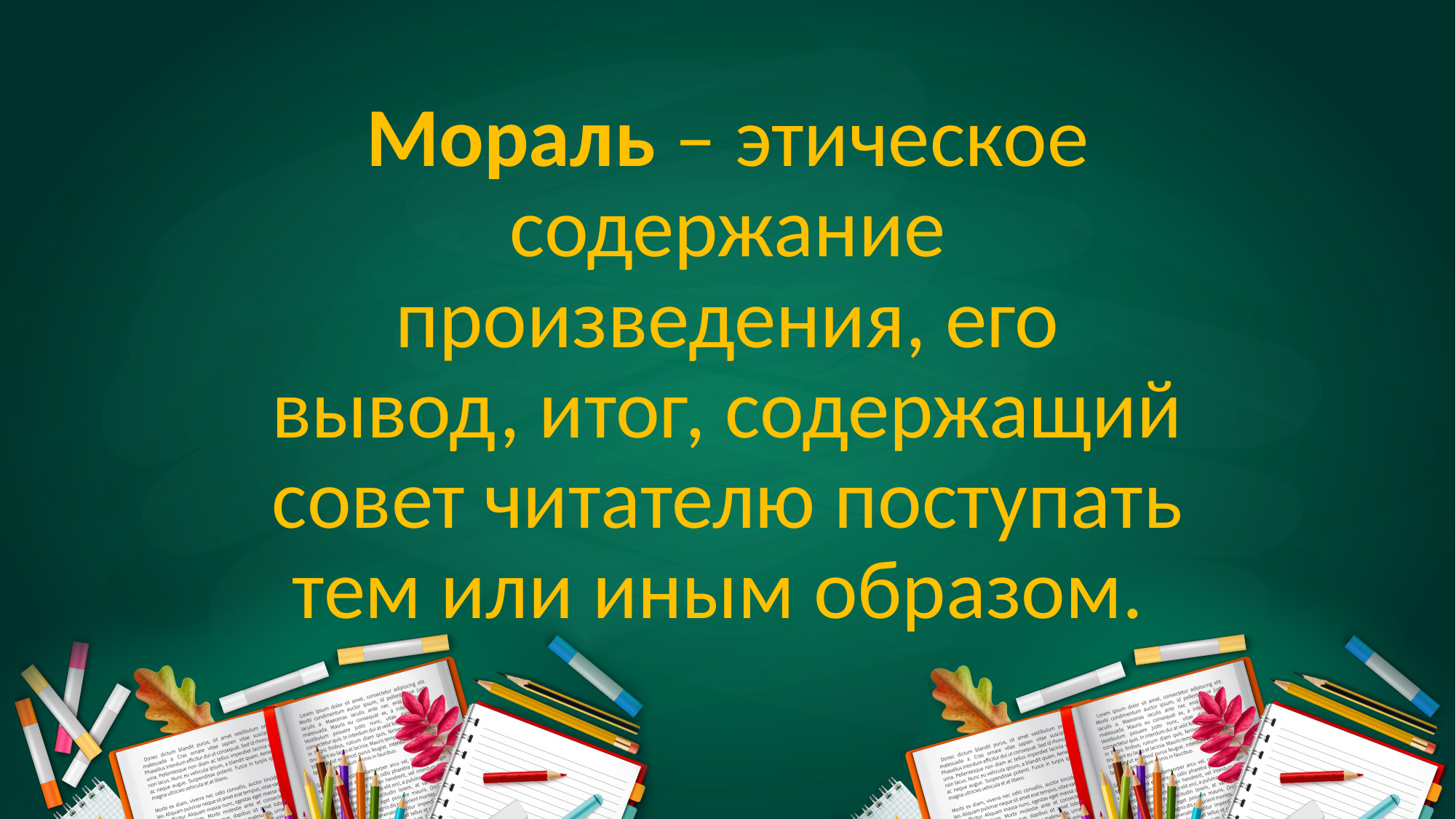

Мораль – этическое содержание произведения, его вывод, итог, содержащий совет читателю поступать тем или иным образом.